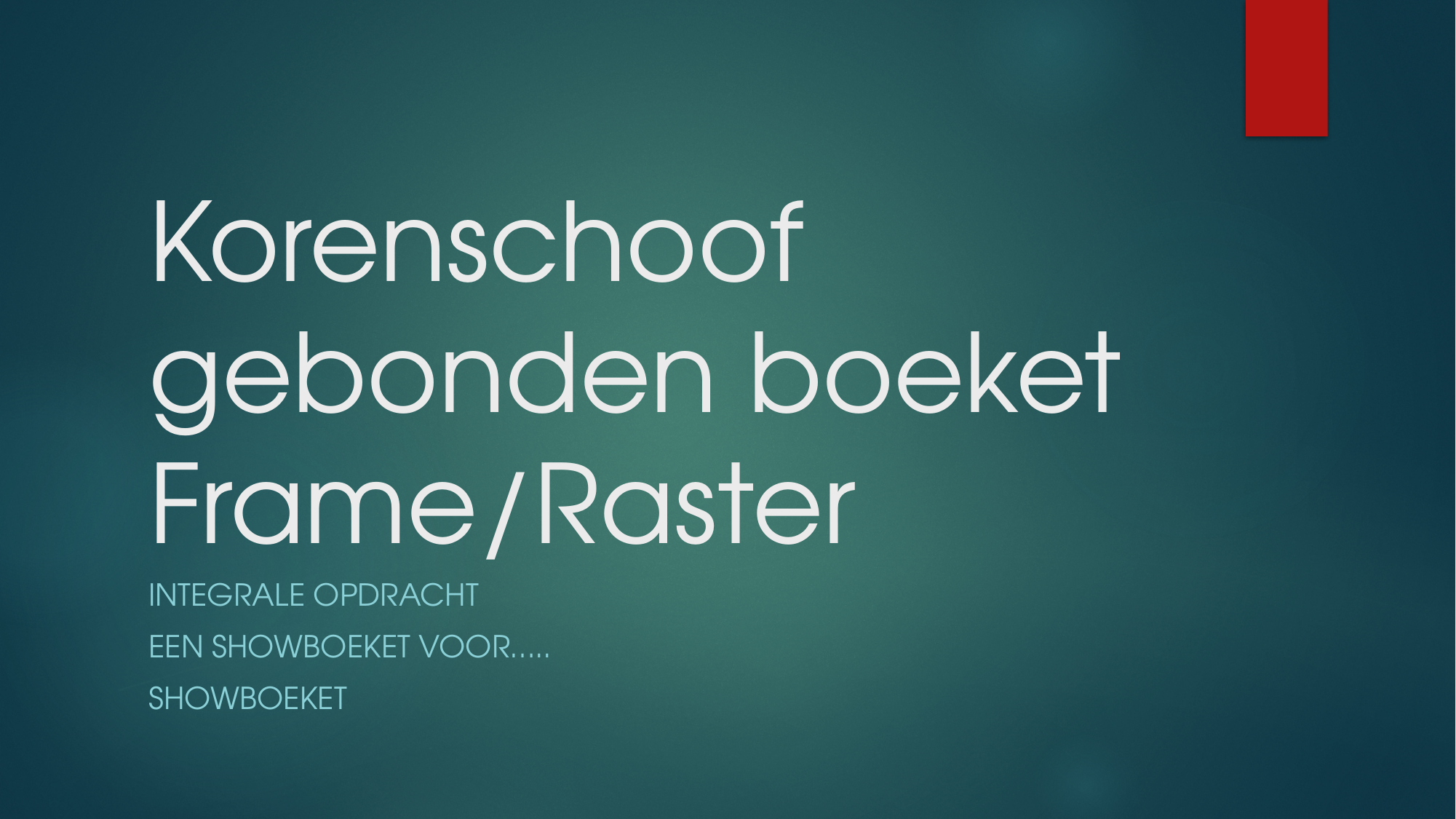

# Korenschoof gebonden boeket Frame/Raster
Integrale opdracht
Een showboeket voor…..
Showboeket